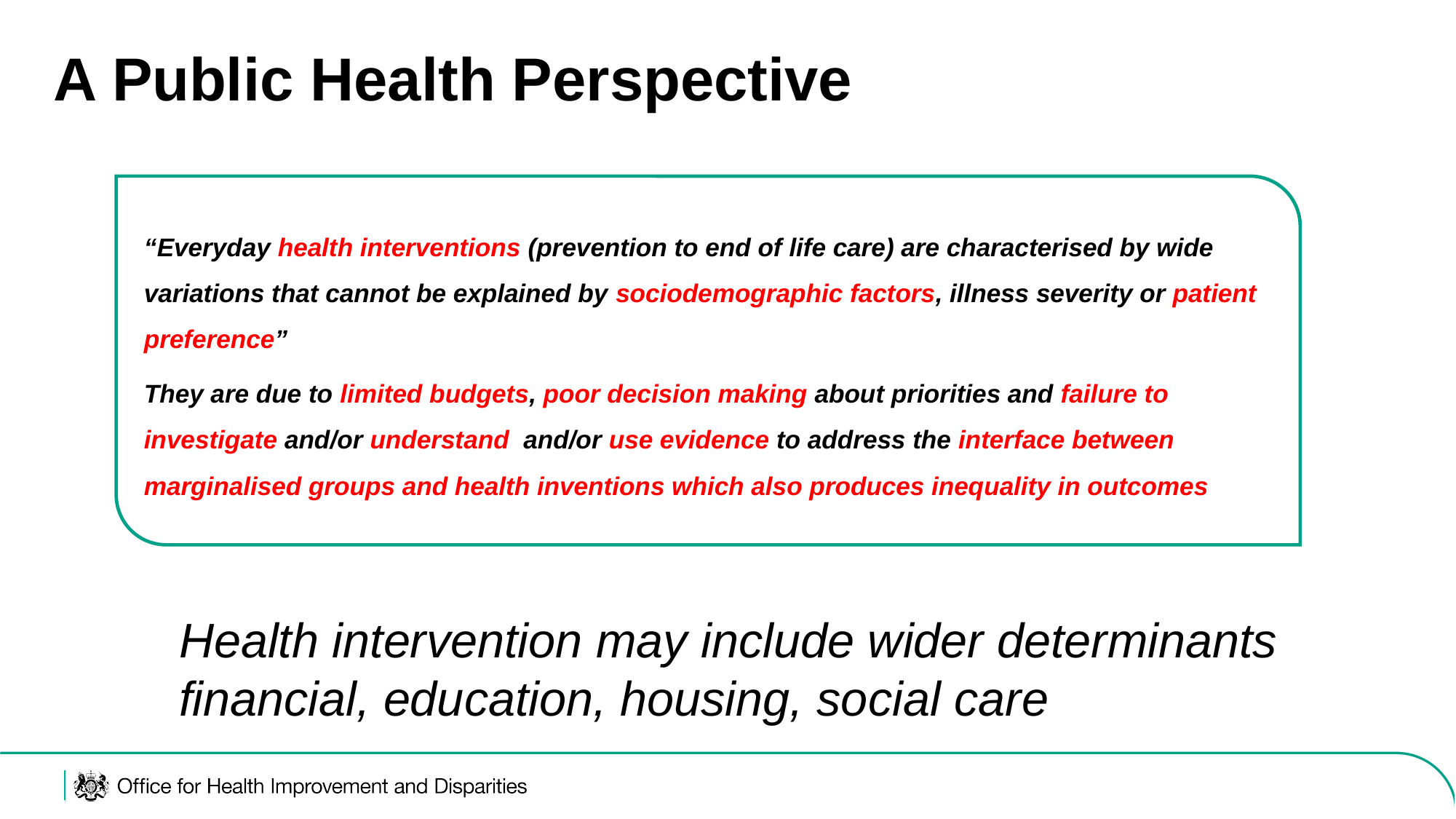

# A Public Health Perspective

“Everyday health interventions (prevention to end of life care) are characterised by wide variations that cannot be explained by sociodemographic factors, illness severity or patient preference”
They are due to limited budgets, poor decision making about priorities and failure to investigate and/or understand  and/or use evidence to address the interface between marginalised groups and health inventions which also produces inequality in outcomes

Health intervention may include wider determinants financial, education, housing, social care